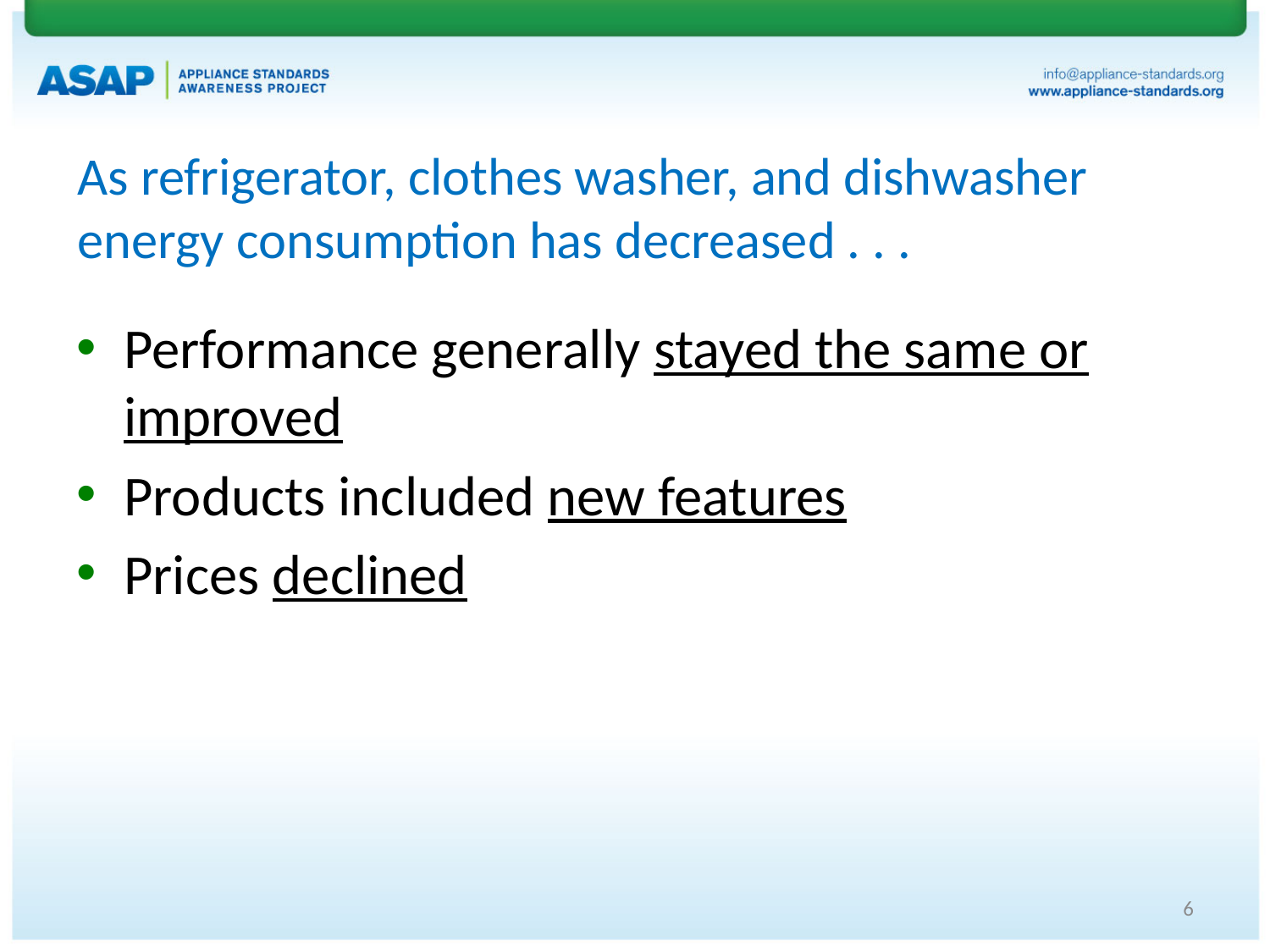

# As refrigerator, clothes washer, and dishwasher energy consumption has decreased . . .
Performance generally stayed the same or improved
Products included new features
Prices declined

6